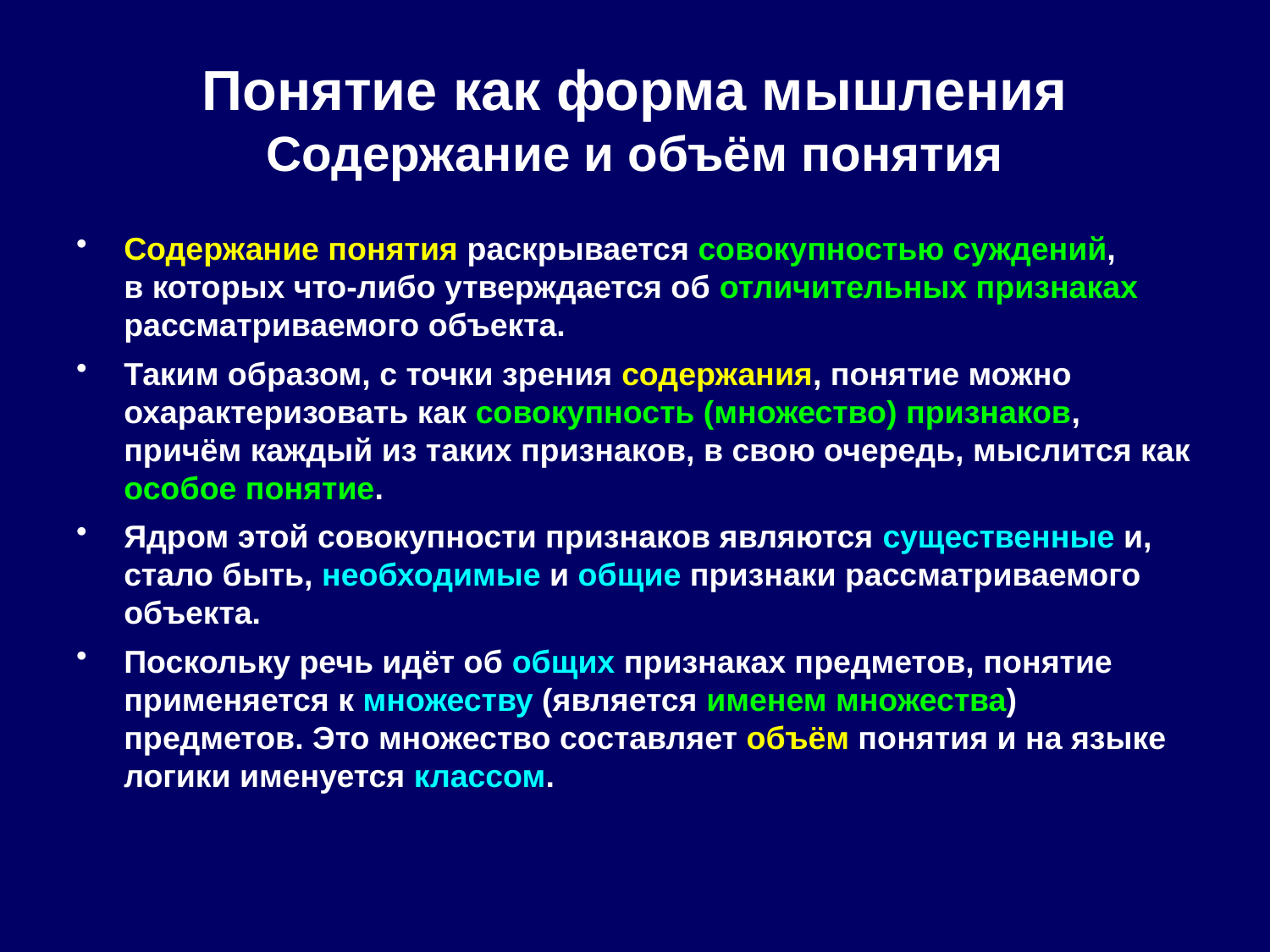

Понятие как форма мышления Содержание и объём понятия
Содержание понятия раскрывается совокупностью суждений,
в которых что-либо утверждается об отличительных признаках рассматриваемого объекта.
Таким образом, с точки зрения содержания, понятие можно охарактеризовать как совокупность (множество) признаков, причём каждый из таких признаков, в свою очередь, мыслится как особое понятие.
Ядром этой совокупности признаков являются существенные и, стало быть, необходимые и общие признаки рассматриваемого объекта.
Поскольку речь идёт об общих признаках предметов, понятие применяется к множеству (является именем множества) предметов. Это множество составляет объём понятия и на языке логики именуется классом.